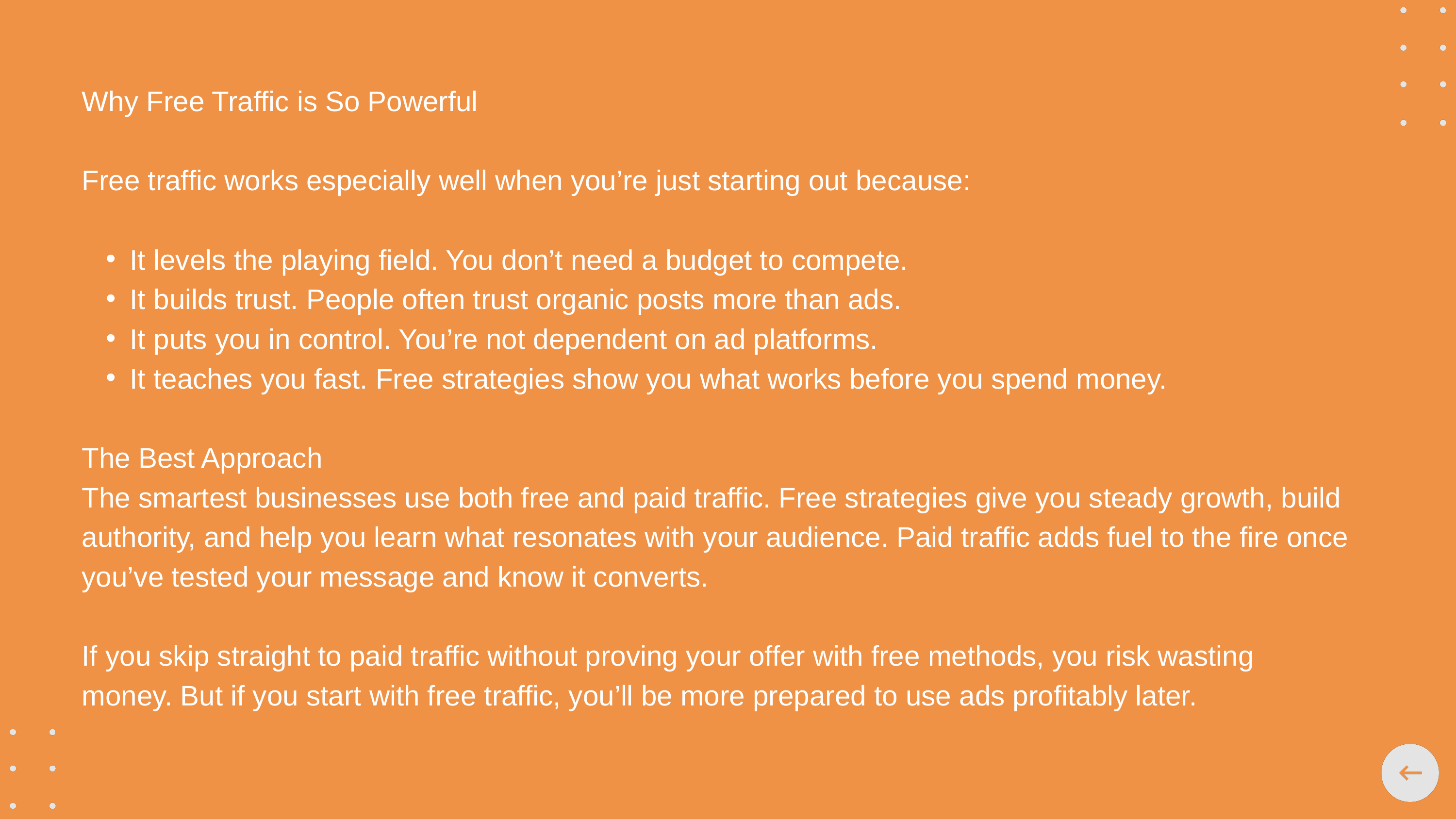

Why Free Traffic is So Powerful

Free traffic works especially well when you’re just starting out because:

It levels the playing field. You don’t need a budget to compete.
It builds trust. People often trust organic posts more than ads.
It puts you in control. You’re not dependent on ad platforms.
It teaches you fast. Free strategies show you what works before you spend money.

The Best Approach
The smartest businesses use both free and paid traffic. Free strategies give you steady growth, build authority, and help you learn what resonates with your audience. Paid traffic adds fuel to the fire once you’ve tested your message and know it converts.

If you skip straight to paid traffic without proving your offer with free methods, you risk wasting money. But if you start with free traffic, you’ll be more prepared to use ads profitably later.